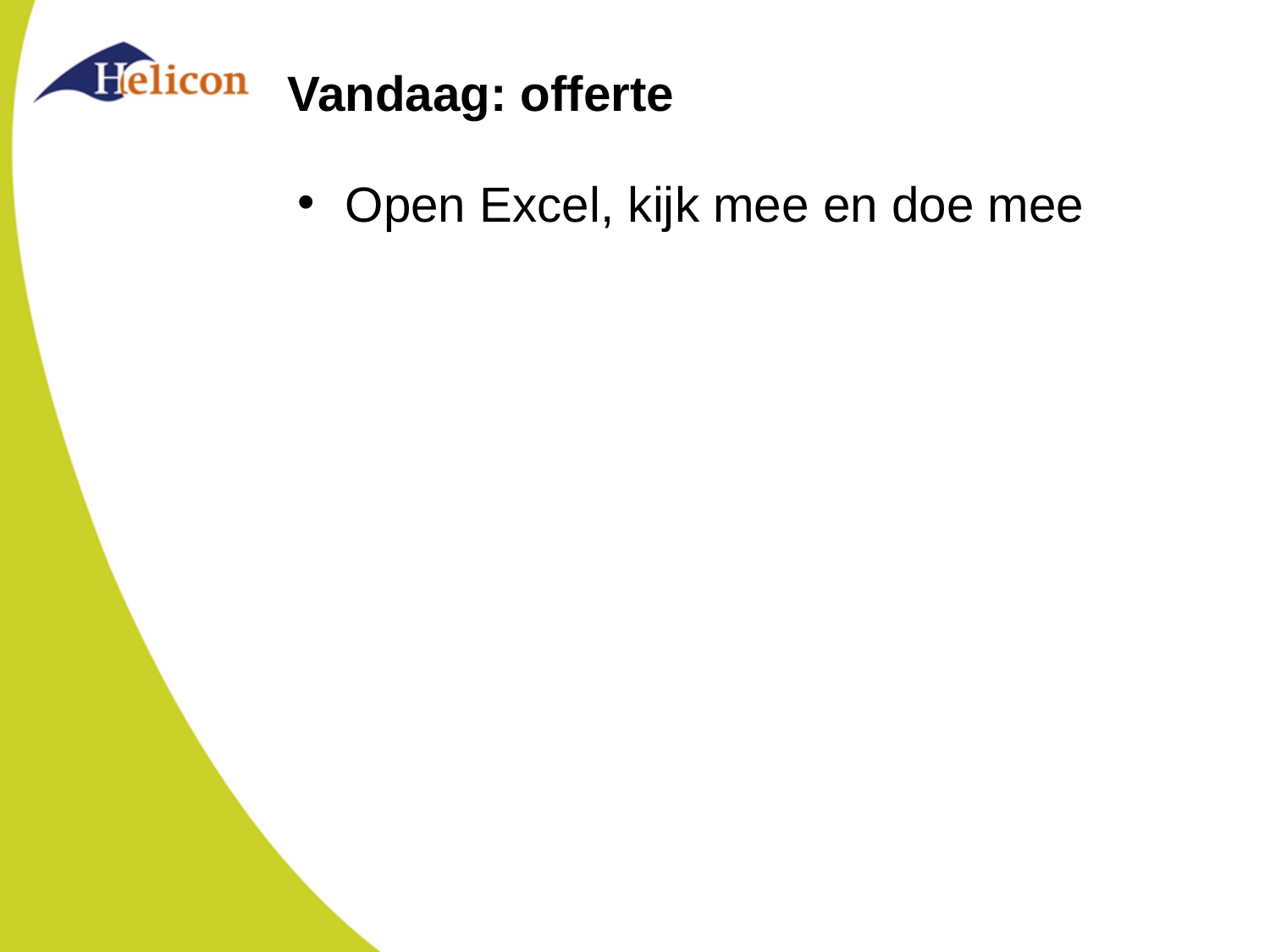

# Vandaag: offerte
Open Excel, kijk mee en doe mee